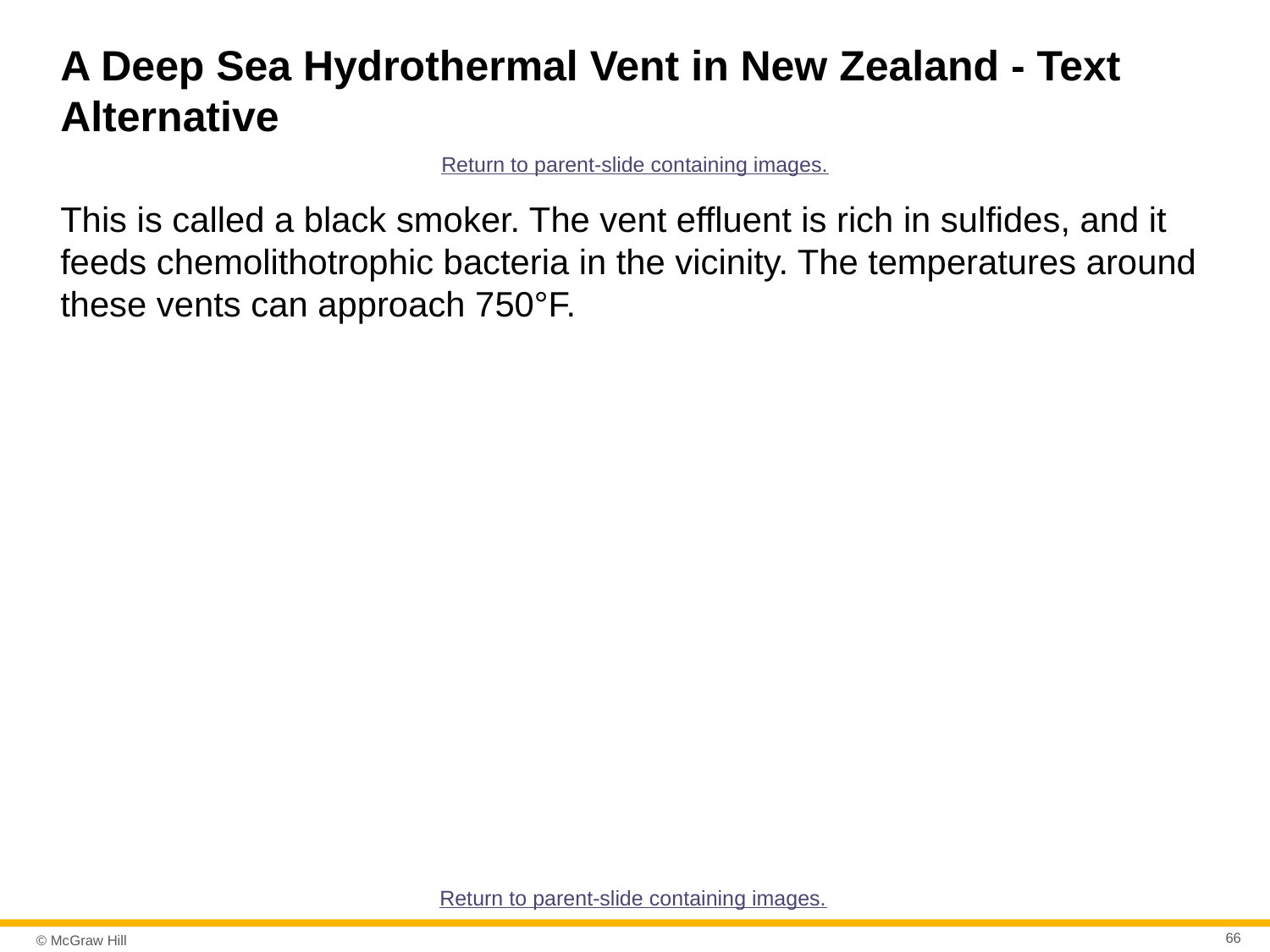

# A Deep Sea Hydrothermal Vent in New Zealand - Text Alternative
Return to parent-slide containing images.
This is called a black smoker. The vent effluent is rich in sulfides, and it feeds chemolithotrophic bacteria in the vicinity. The temperatures around these vents can approach 750°F.
Return to parent-slide containing images.